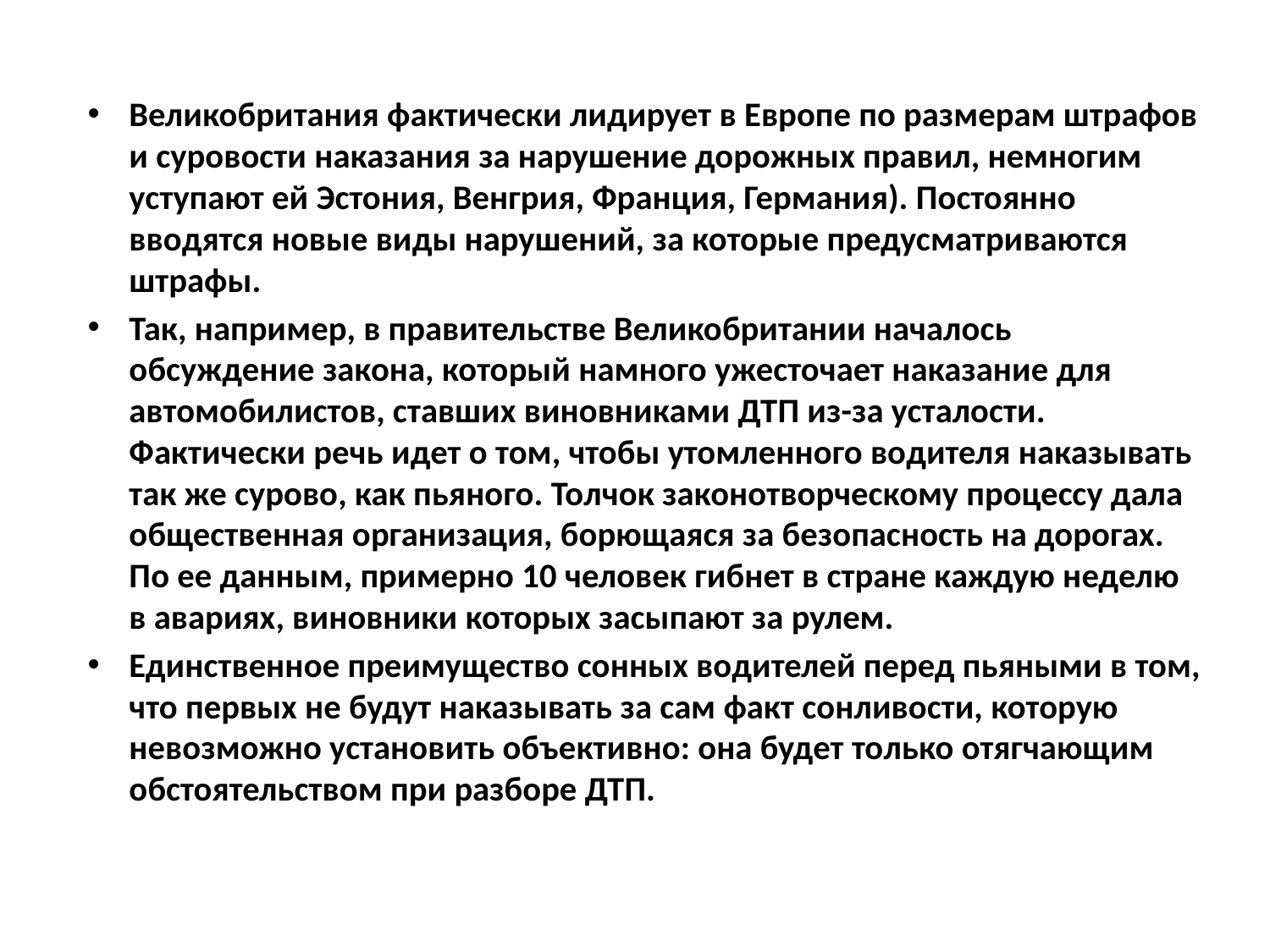

Великобритания фактически лидирует в Европе по размерам штрафов и суровости наказания за нарушение дорожных правил, немногим уступают ей Эстония, Венгрия, Франция, Германия). Постоянно вводятся новые виды нарушений, за которые предусматриваются штрафы.
Так, например, в правительстве Великобритании началось обсуждение закона, который намного ужесточает наказание для автомобилистов, ставших виновниками ДТП из-за усталости. Фактически речь идет о том, чтобы утомленного водителя наказывать так же сурово, как пьяного. Толчок законотворческому процессу дала общественная организация, борющаяся за безопасность на дорогах. По ее данным, примерно 10 человек гибнет в стране каждую неделю в авариях, виновники которых засыпают за рулем.
Единственное преимущество сонных водителей перед пьяными в том, что первых не будут наказывать за сам факт сонливости, которую невозможно установить объективно: она будет только отягчающим обстоятельством при разборе ДТП.